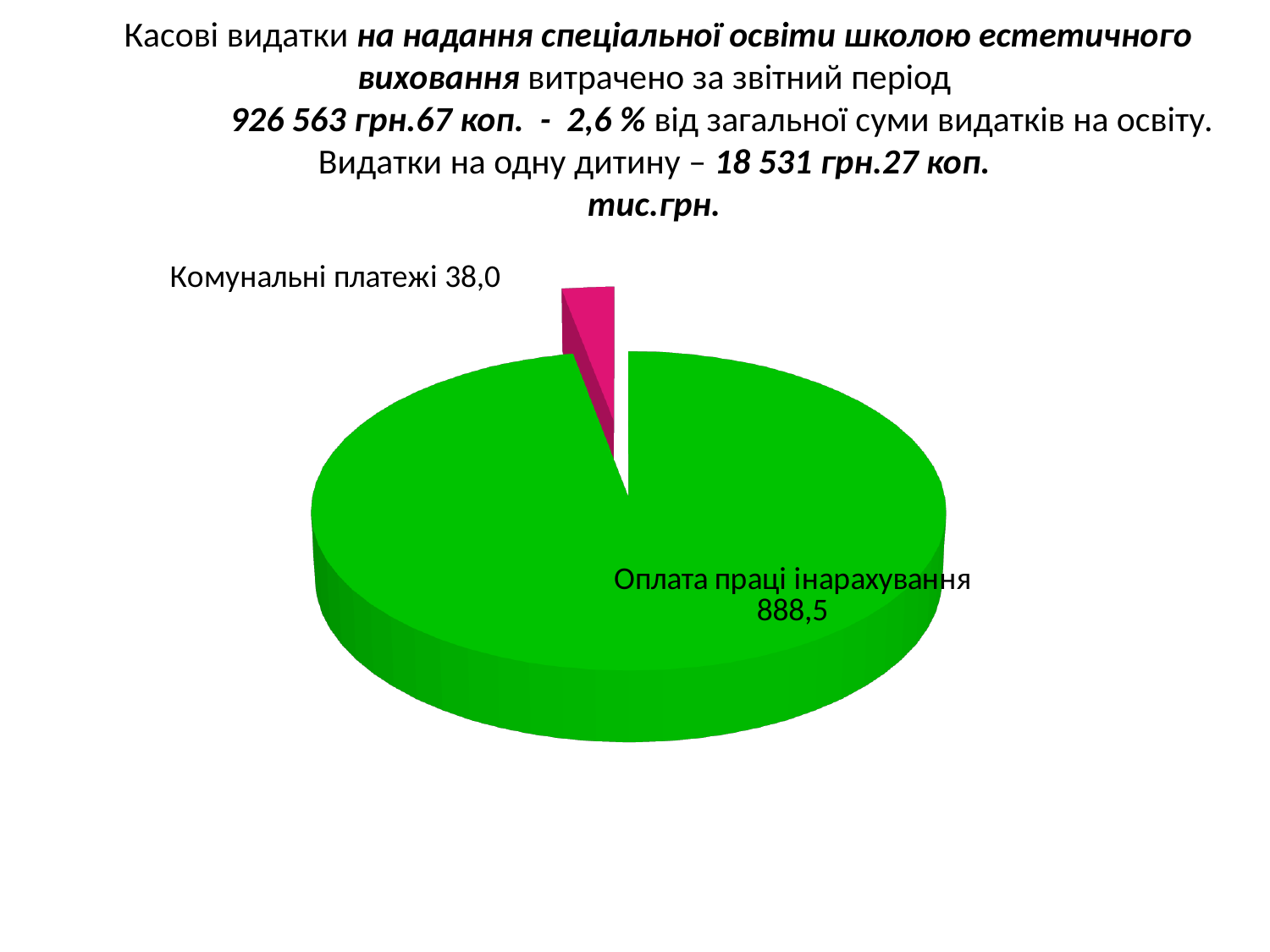

# Касові видатки на надання спеціальної освіти школою естетичного виховання витрачено за звітний період 926 563 грн.67 коп.  -  2,6 % від загальної суми видатків на освіту. Видатки на одну дитину – 18 531 грн.27 коп. тис.грн.

[unsupported chart]